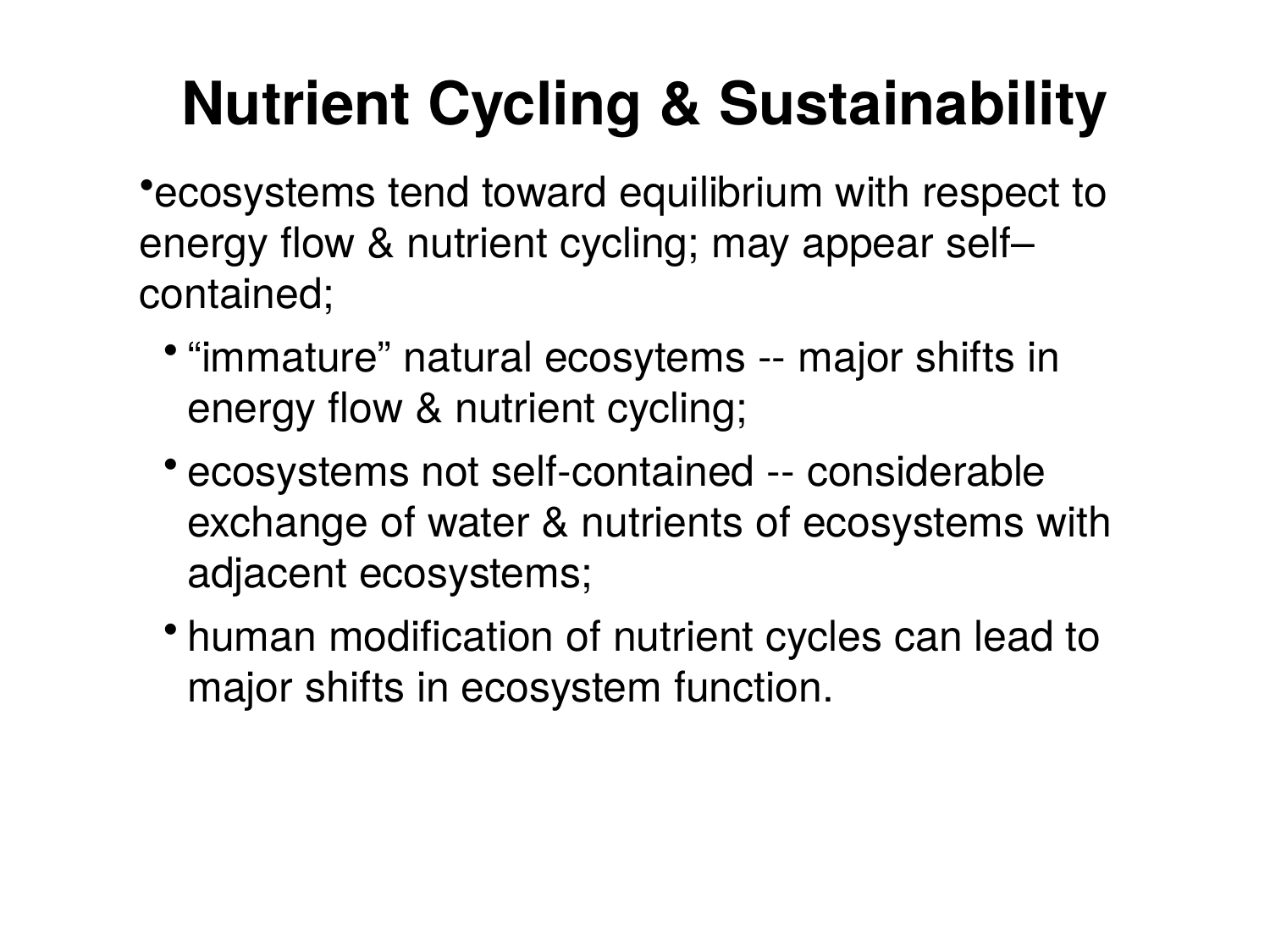

Nutrient Cycling & Sustainability
ecosystems tend toward equilibrium with respect to energy flow & nutrient cycling; may appear self–contained;
“immature” natural ecosytems -- major shifts in energy flow & nutrient cycling;
ecosystems not self-contained -- considerable exchange of water & nutrients of ecosystems with adjacent ecosystems;
human modification of nutrient cycles can lead to major shifts in ecosystem function.
© Brooks/Cole Publishing Company / ITP